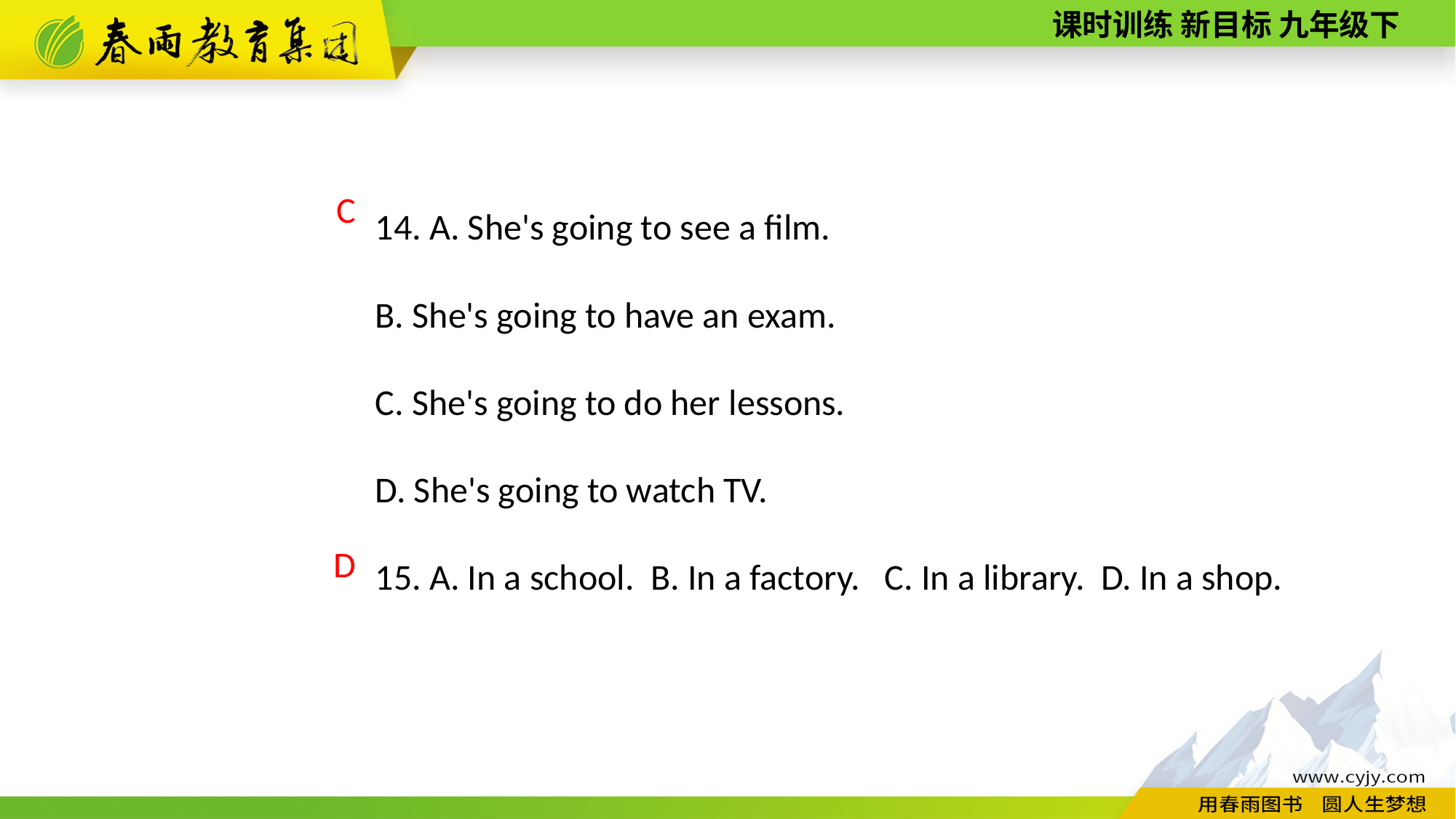

14. A. She's going to see a film.
B. She's going to have an exam.
C. She's going to do her lessons.
D. She's going to watch TV.
15. A. In a school.  B. In a factory.   C. In a library.  D. In a shop.
C
D